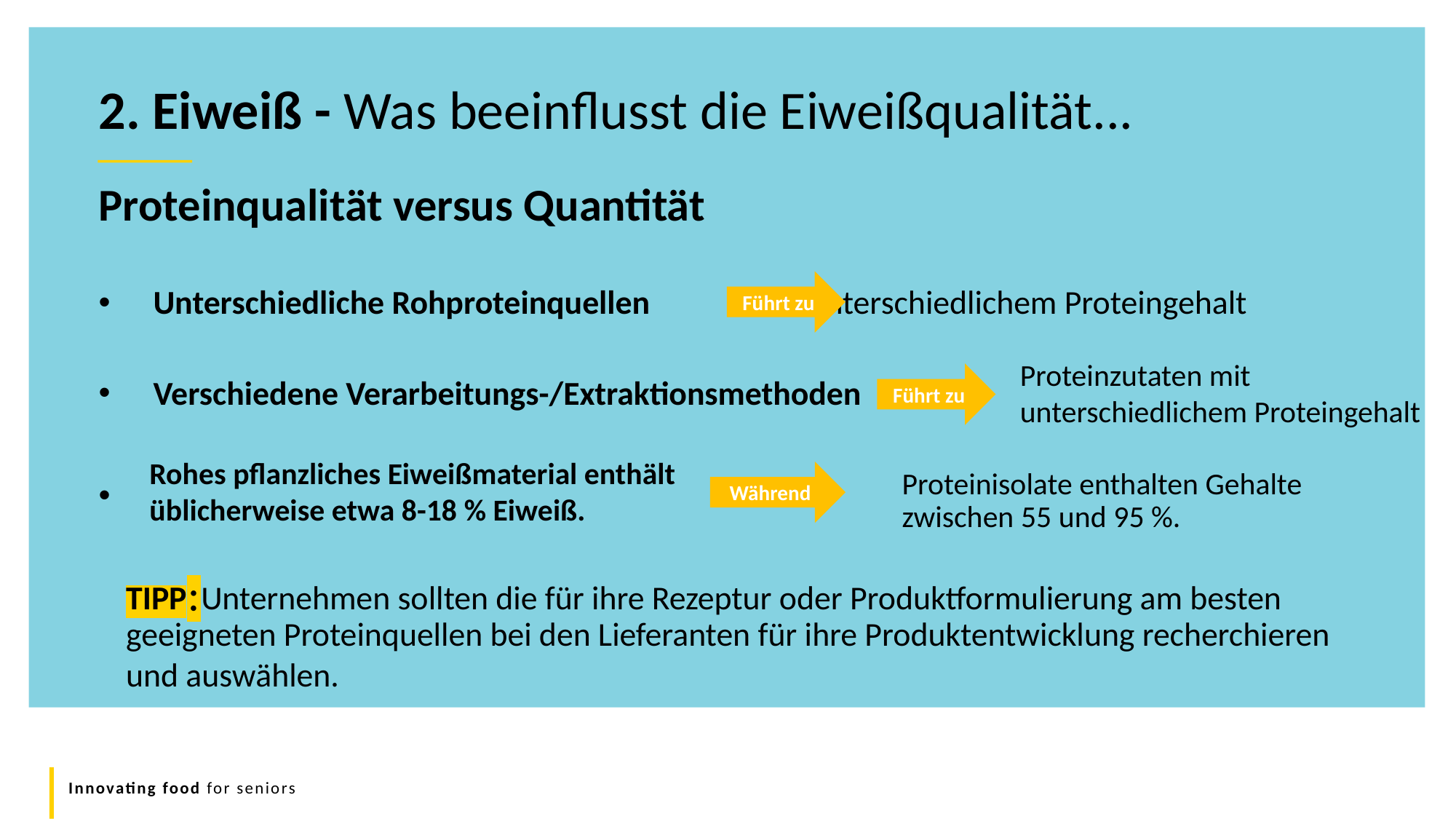

2. Eiweiß - Was beeinflusst die Eiweißqualität...
Proteinqualität versus Quantität

Unterschiedliche Rohproteinquellen 		unterschiedlichem Proteingehalt

Verschiedene Verarbeitungs-/Extraktionsmethoden

TIPP:Unternehmen sollten die für ihre Rezeptur oder Produktformulierung am besten geeigneten Proteinquellen bei den Lieferanten für ihre Produktentwicklung recherchieren und auswählen.
Führt zu
Proteinzutaten mit unterschiedlichem Proteingehalt
Führt zu
Rohes pflanzliches Eiweißmaterial enthält üblicherweise etwa 8-18 % Eiweiß.
Während
Proteinisolate enthalten Gehalte zwischen 55 und 95 %.